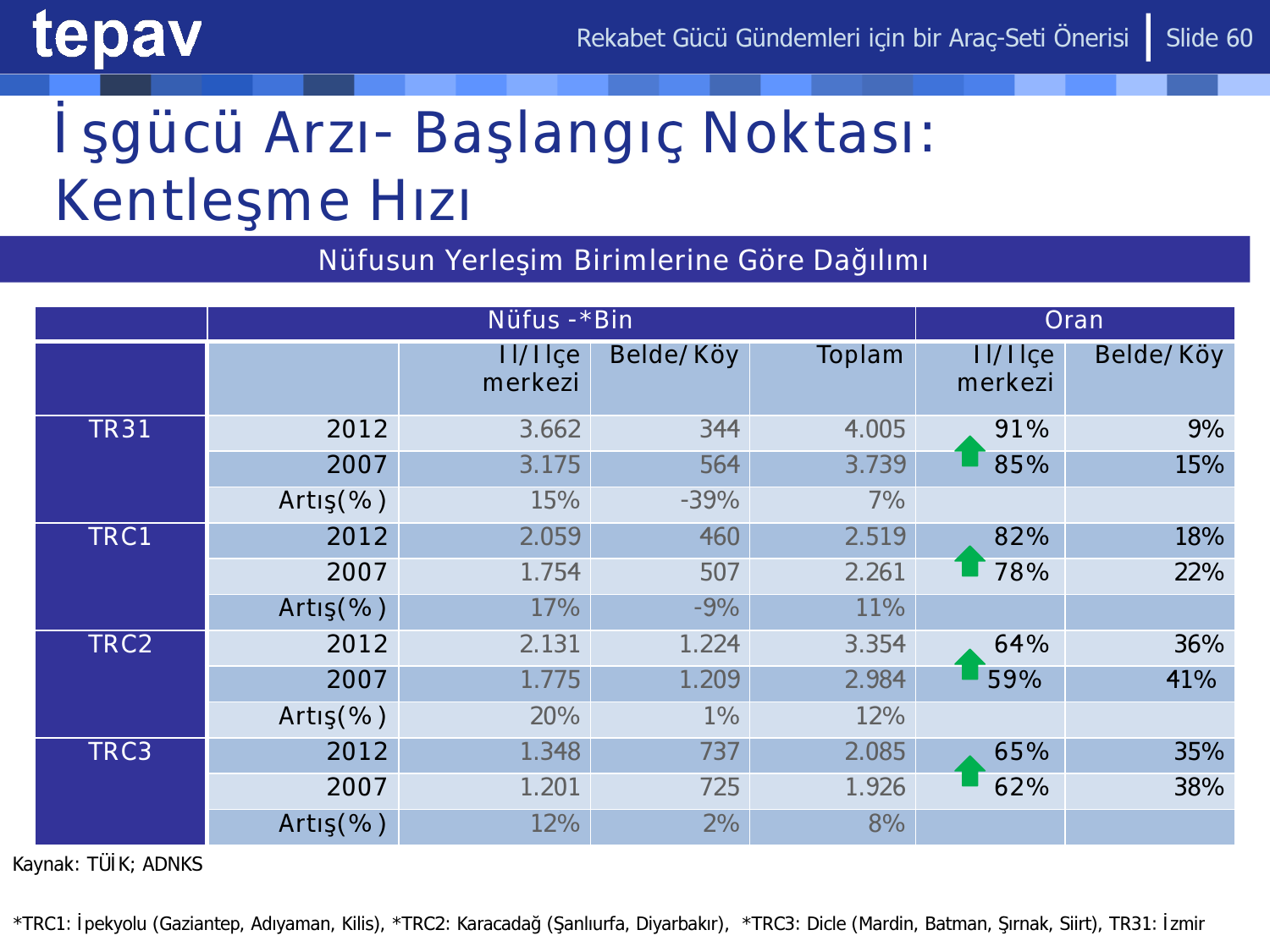

Rekabet Gücü Gündemleri için bir Araç-Seti Önerisi
Slide 60
# İşgücü Arzı- Başlangıç Noktası: Kentleşme Hızı
Nüfusun Yerleşim Birimlerine Göre Dağılımı
|  | Nüfus -\*Bin |  |  |  | Oran |  |
| --- | --- | --- | --- | --- | --- | --- |
|  |  | İl/İlçe merkezi | Belde/Köy | Toplam | İl/İlçe merkezi | Belde/Köy |
| TR31 | 2012 | 3.662 | 344 | 4.005 | 91% | 9% |
|  | 2007 | 3.175 | 564 | 3.739 | 85% | 15% |
|  | Artış(%) | 15% | -39% | 7% |  |  |
| TRC1 | 2012 | 2.059 | 460 | 2.519 | 82% | 18% |
|  | 2007 | 1.754 | 507 | 2.261 | 78% | 22% |
|  | Artış(%) | 17% | -9% | 11% |  |  |
| TRC2 | 2012 | 2.131 | 1.224 | 3.354 | 64% | 36% |
|  | 2007 | 1.775 | 1.209 | 2.984 | 59% | 41% |
|  | Artış(%) | 20% | 1% | 12% |  |  |
| TRC3 | 2012 | 1.348 | 737 | 2.085 | 65% | 35% |
|  | 2007 | 1.201 | 725 | 1.926 | 62% | 38% |
|  | Artış(%) | 12% | 2% | 8% |  |  |

Kaynak: TÜİK; ADNKS

*TRC1: İpekyolu (Gaziantep, Adıyaman, Kilis), *TRC2: Karacadağ (Şanlıurfa, Diyarbakır),  *TRC3: Dicle (Mardin, Batman, Şırnak, Siirt), TR31: İzmir